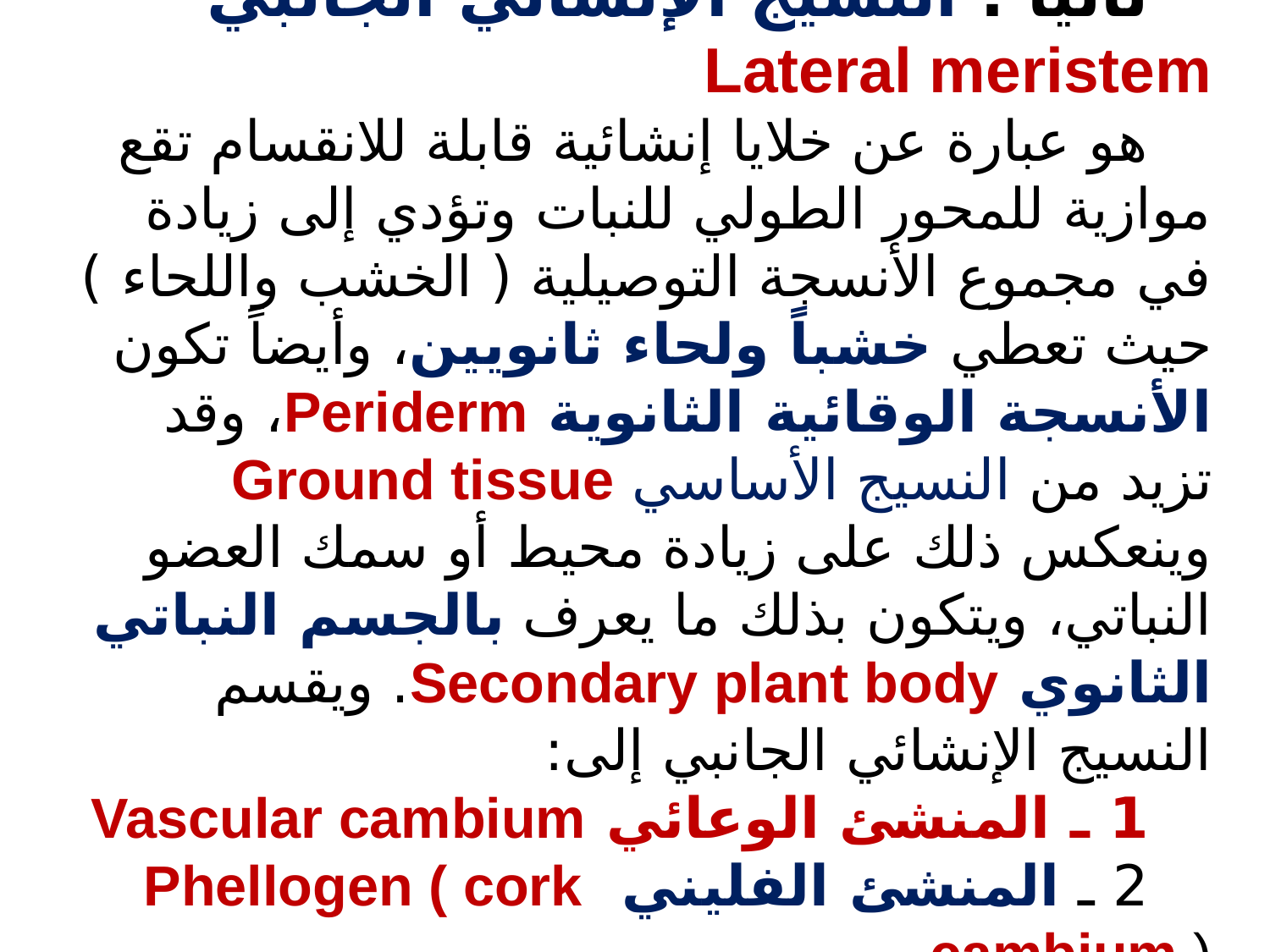

ثانياً : النسيج الإنشائي الجانبي Lateral meristem
هو عبارة عن خلايا إنشائية قابلة للانقسام تقع موازية للمحور الطولي للنبات وتؤدي إلى زيادة في مجموع الأنسجة التوصيلية ( الخشب واللحاء ) حيث تعطي خشباً ولحاء ثانويين، وأيضاً تكون الأنسجة الوقائية الثانوية Periderm، وقد تزيد من النسيج الأساسي Ground tissue وينعكس ذلك على زيادة محيط أو سمك العضو النباتي، ويتكون بذلك ما يعرف بالجسم النباتي الثانوي Secondary plant body. ويقسم النسيج الإنشائي الجانبي إلى:
1 ـ المنشئ الوعائي Vascular cambium
2 ـ المنشئ الفليني  Phellogen ( cork cambium )